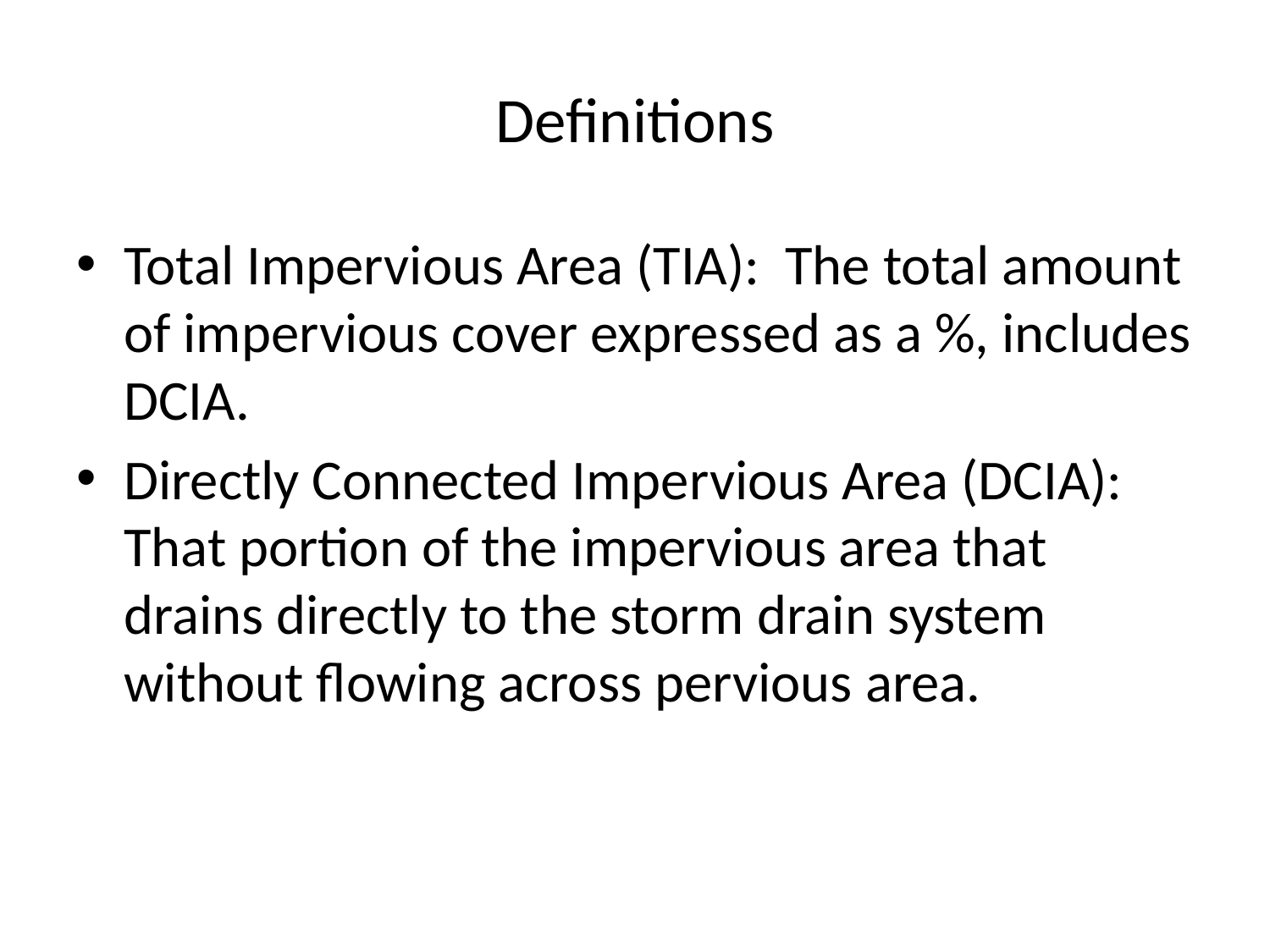

# Definitions
Total Impervious Area (TIA):  The total amount of impervious cover expressed as a %, includes DCIA.
Directly Connected Impervious Area (DCIA):  That portion of the impervious area that drains directly to the storm drain system without flowing across pervious area.